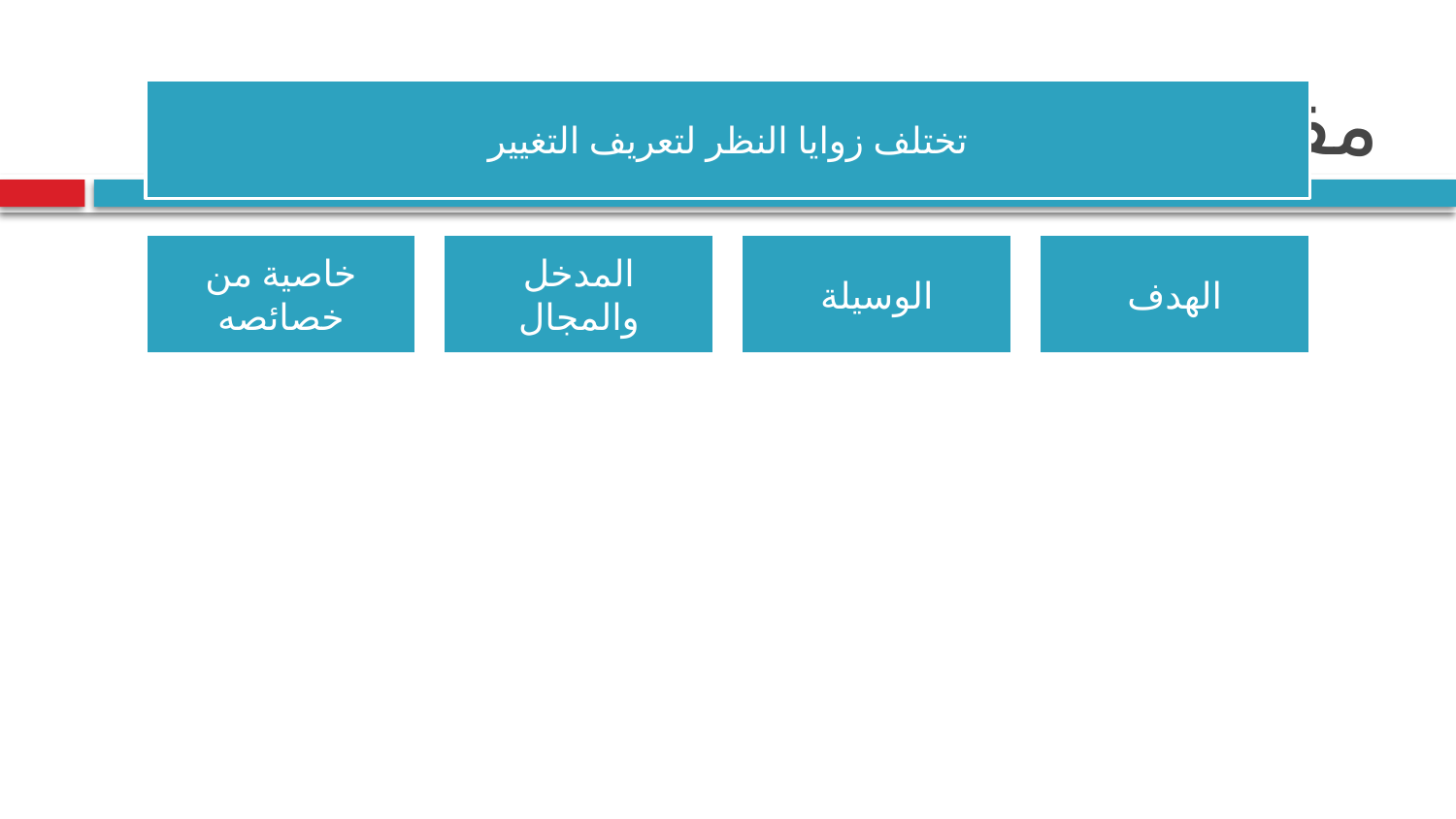

# مفهوم التغيير
تختلف زوايا النظر لتعريف التغيير
خاصية من خصائصه
الوسيلة
الهدف
المدخل والمجال